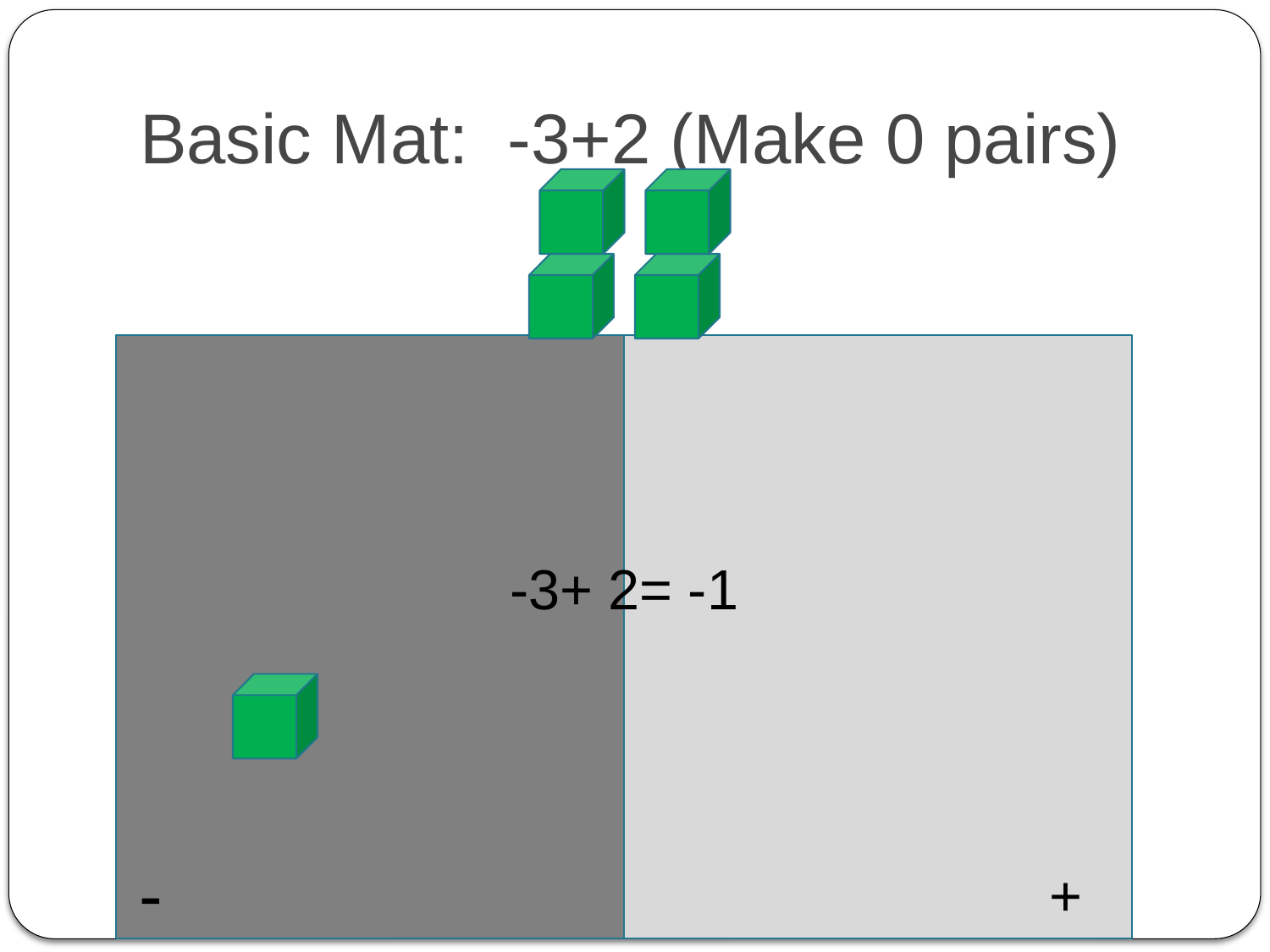

# Basic Mat:  -3+2 (Make 0 pairs)

-3+ 2= -1

-
+